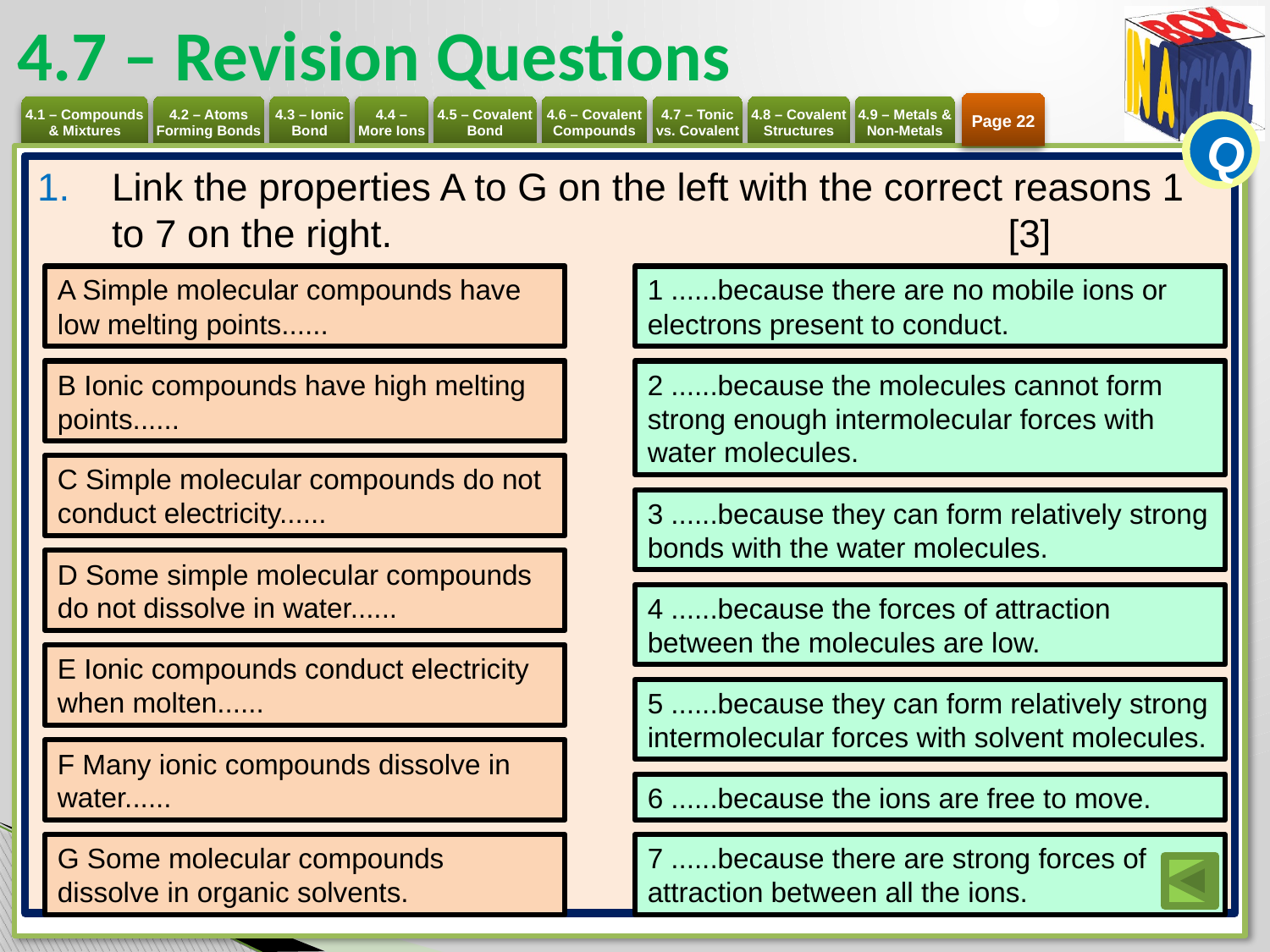

# 4.7 – Revision Questions
Page 22
Q
Link the properties A to G on the left with the correct reasons 1 to 7 on the right.				[3]
A Simple molecular compounds have low melting points......
1 ......because there are no mobile ions or electrons present to conduct.
B Ionic compounds have high melting points......
2 ......because the molecules cannot form strong enough intermolecular forces with water molecules.
C Simple molecular compounds do not conduct electricity......
3 ......because they can form relatively strong bonds with the water molecules.
D Some simple molecular compounds do not dissolve in water......
4 ......because the forces of attraction between the molecules are low.
E Ionic compounds conduct electricity when molten......
5 ......because they can form relatively strong
intermolecular forces with solvent molecules.
F Many ionic compounds dissolve in water......
6 ......because the ions are free to move.
G Some molecular compounds dissolve in organic solvents.
7 ......because there are strong forces of attraction between all the ions.